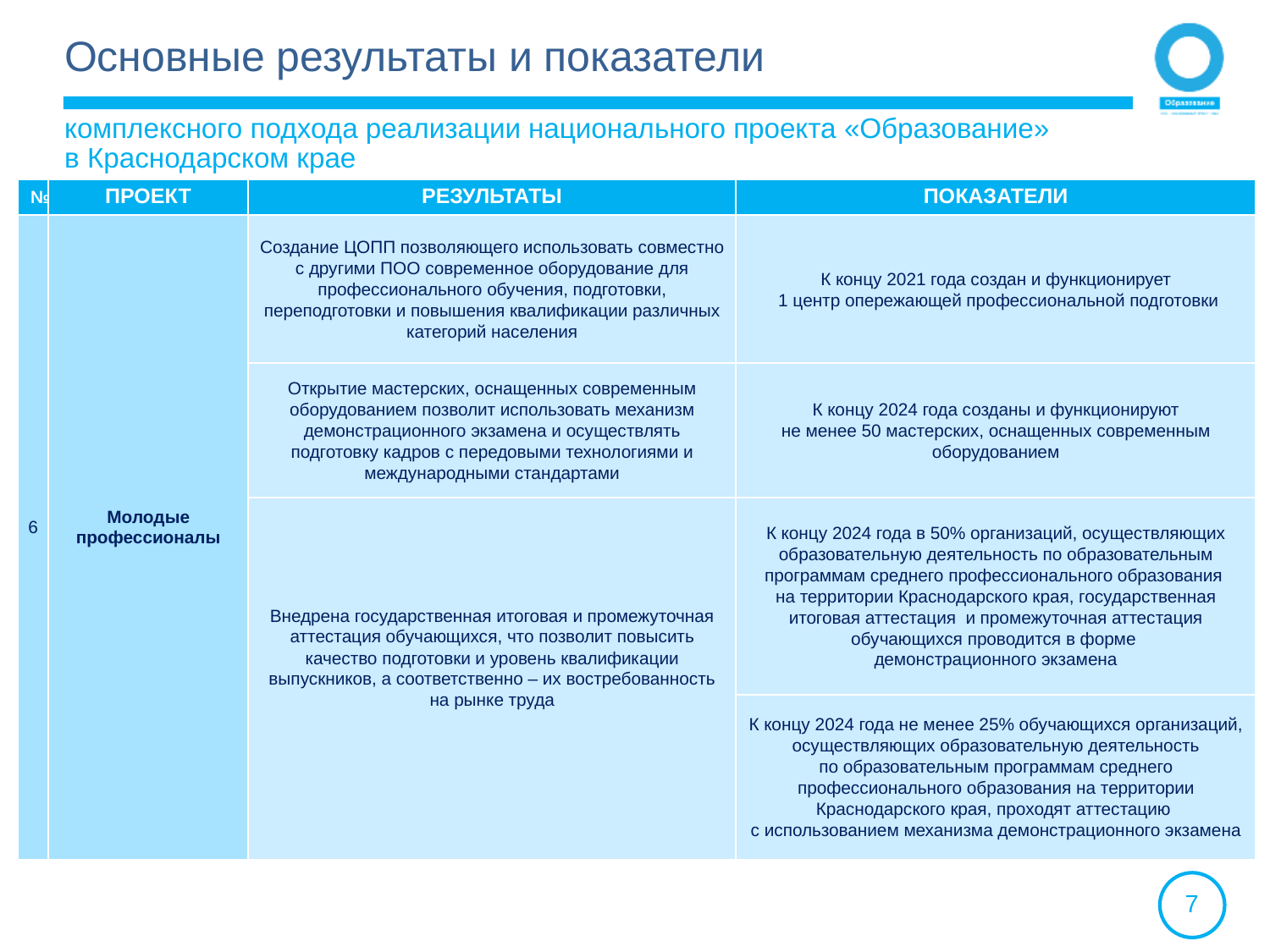

Основные результаты и показатели
комплексного подхода реализации национального проекта «Образование»
в Краснодарском крае
| № | ПРОЕКТ | РЕЗУЛЬТАТЫ | ПОКАЗАТЕЛИ |
| --- | --- | --- | --- |
| 6 | Молодые профессионалы | Создание ЦОПП позволяющего использовать совместно с другими ПОО современное оборудование для профессионального обучения, подготовки, переподготовки и повышения квалификации различных категорий населения | К концу 2021 года создан и функционирует 1 центр опережающей профессиональной подготовки |
|  |  | Открытие мастерских, оснащенных современным оборудованием позволит использовать механизм демонстрационного экзамена и осуществлять подготовку кадров с передовыми технологиями и международными стандартами | К концу 2024 года созданы и функционируют не менее 50 мастерских, оснащенных современным оборудованием |
|  |  | Внедрена государственная итоговая и промежуточная аттестация обучающихся, что позволит повысить качество подготовки и уровень квалификации выпускников, а соответственно – их востребованность на рынке труда | К концу 2024 года в 50% организаций, осуществляющих образовательную деятельность по образовательным программам среднего профессионального образования на территории Краснодарского края, государственная итоговая аттестация и промежуточная аттестация обучающихся проводится в форме демонстрационного экзамена |
|  |  |  | К концу 2024 года не менее 25% обучающихся организаций, осуществляющих образовательную деятельность по образовательным программам среднего профессионального образования на территории Краснодарского края, проходят аттестацию с использованием механизма демонстрационного экзамена |